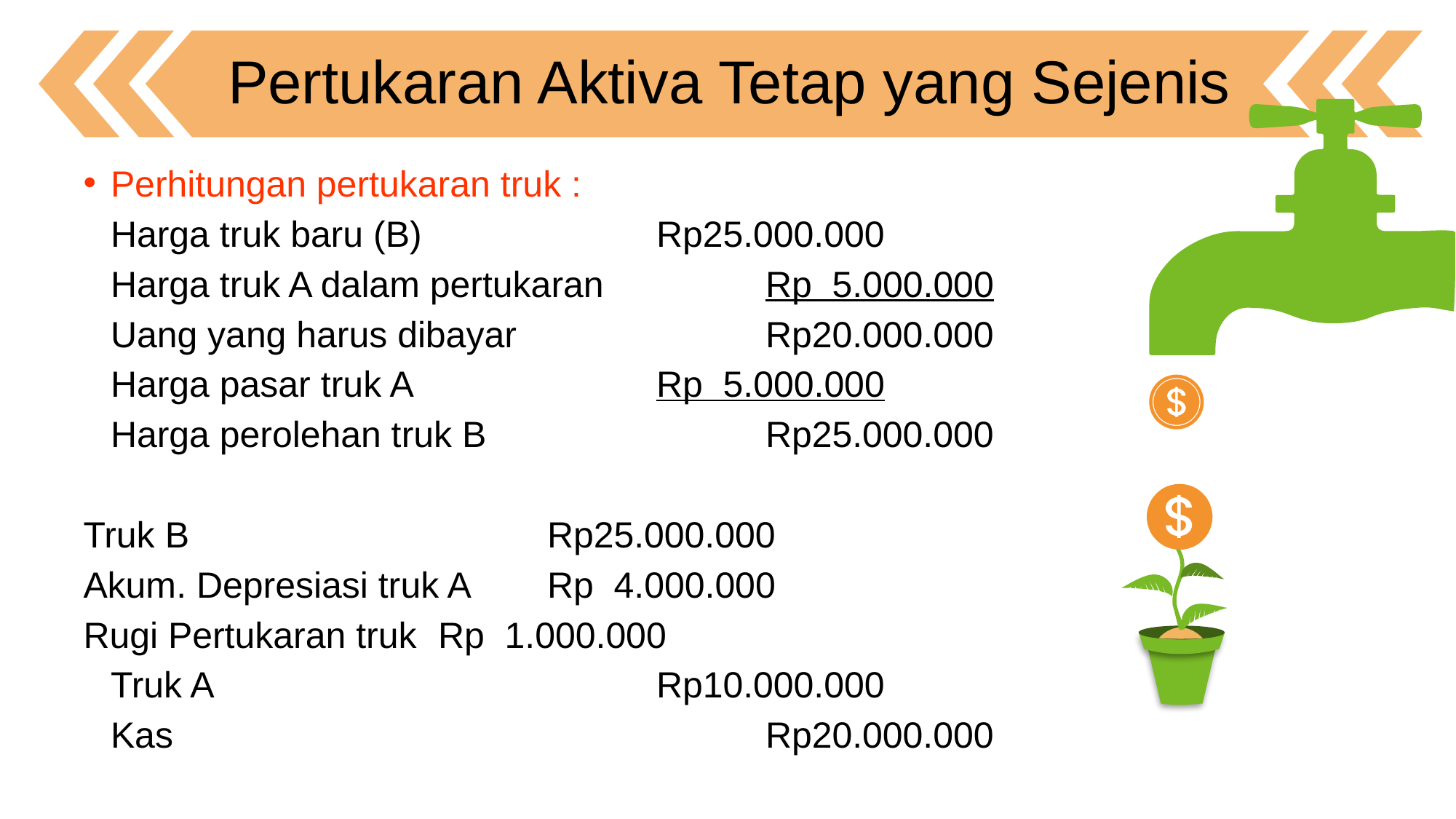

Pertukaran Aktiva Tetap yang Sejenis

Perhitungan pertukaran truk :
	Harga truk baru (B)			Rp25.000.000
	Harga truk A dalam pertukaran		Rp  5.000.000
	Uang yang harus dibayar			Rp20.000.000
	Harga pasar truk A			Rp  5.000.000
	Harga perolehan truk B			Rp25.000.000

Truk B				Rp25.000.000
Akum. Depresiasi truk A	Rp  4.000.000
Rugi Pertukaran truk	Rp  1.000.000
	Truk A					Rp10.000.000
	Kas						Rp20.000.000